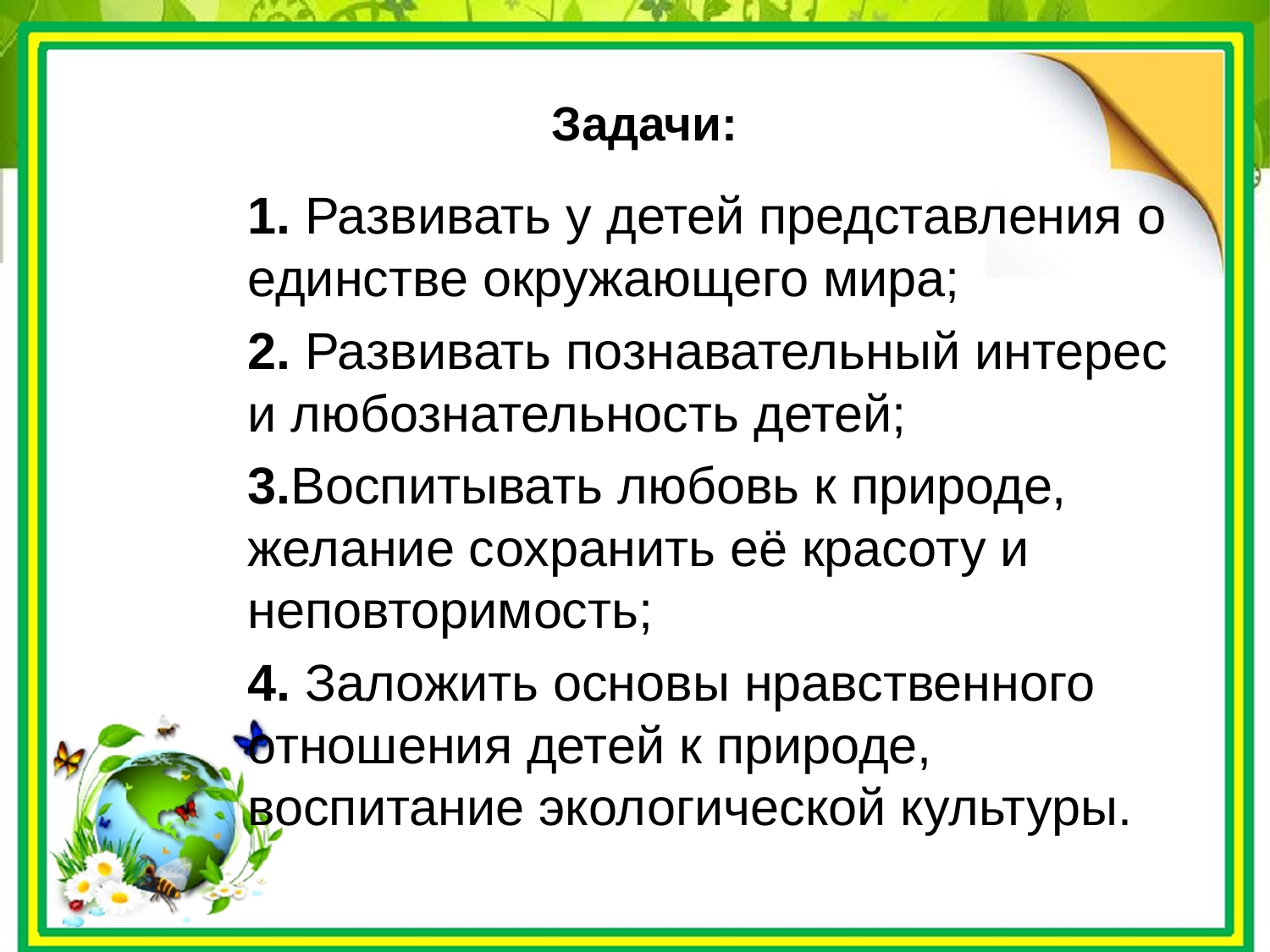

# Задачи:
1. Развивать у детей представления о единстве окружающего мира;
2. Развивать познавательный интерес и любознательность детей;
3.Воспитывать любовь к природе, желание сохранить её красоту и неповторимость;
4. Заложить основы нравственного отношения детей к природе, воспитание экологической культуры.